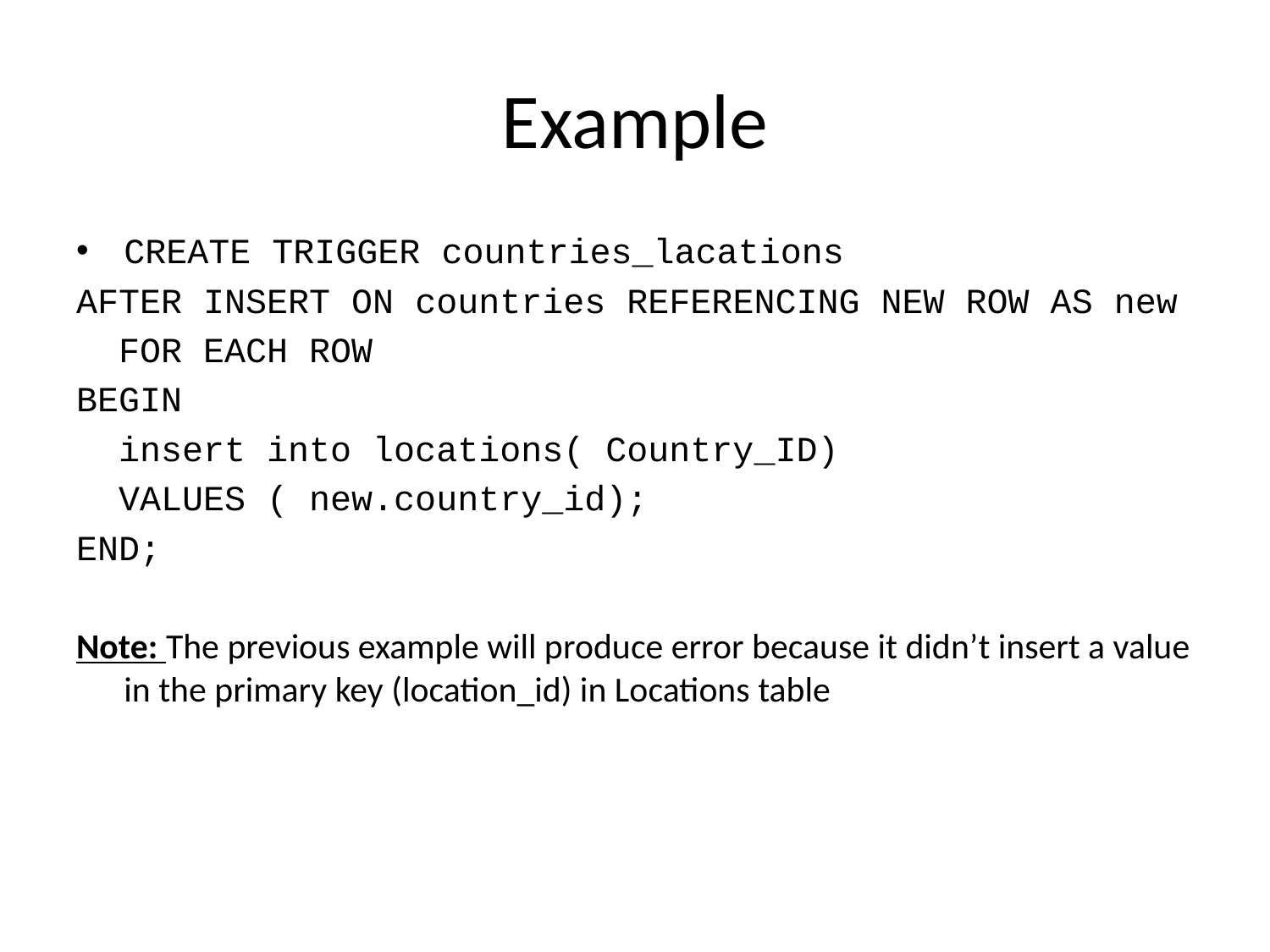

# Example
CREATE TRIGGER countries_lacations
AFTER INSERT ON countries REFERENCING NEW ROW AS new
  FOR EACH ROW
BEGIN
  insert into locations( Country_ID)
  VALUES ( new.country_id);
END;

Note: The previous example will produce error because it didn’t insert a value in the primary key (location_id) in Locations table